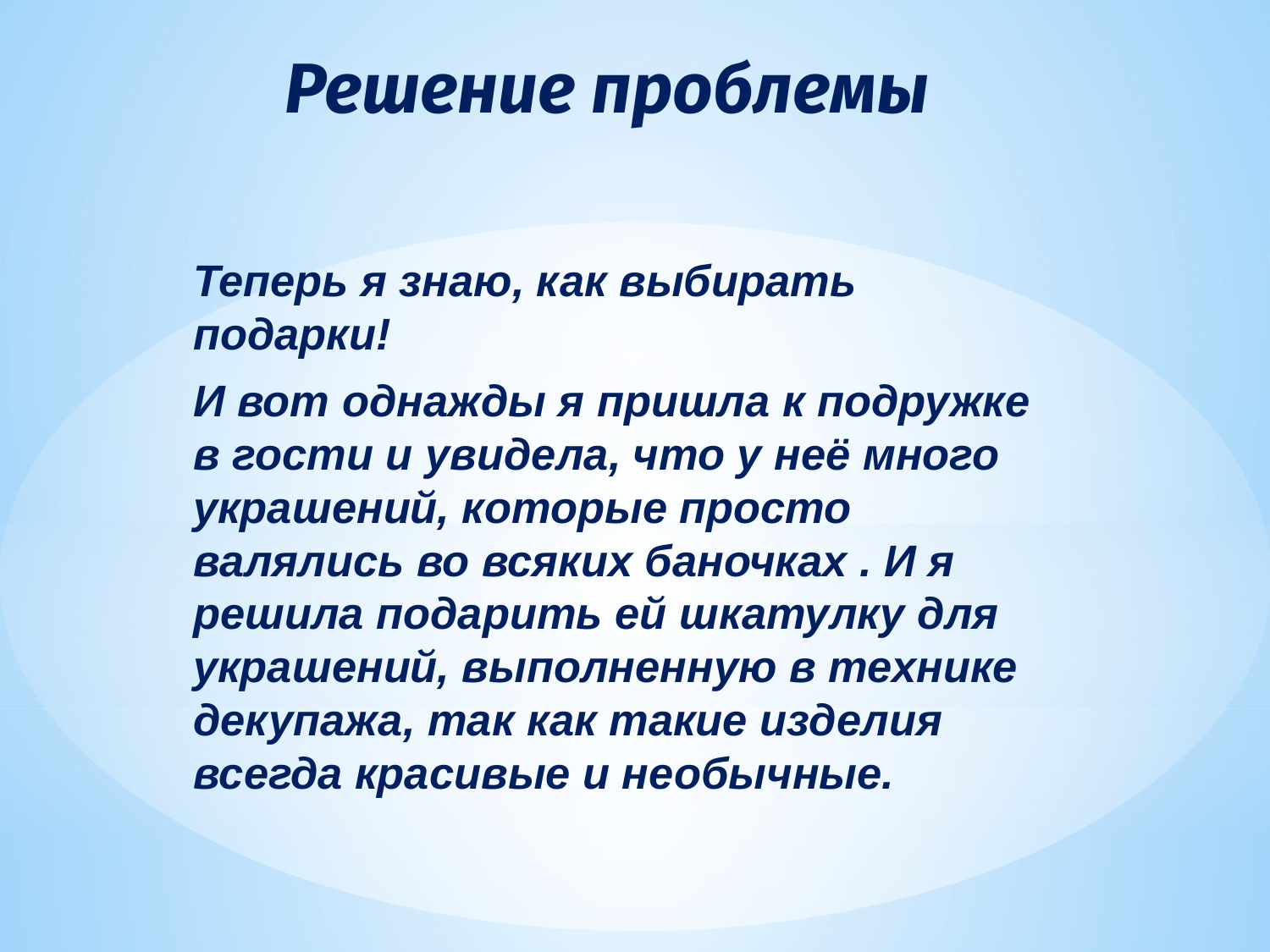

# Решение проблемы
Теперь я знаю, как выбирать подарки!
И вот однажды я пришла к подружке в гости и увидела, что у неё много украшений, которые просто валялись во всяких баночках . И я решила подарить ей шкатулку для украшений, выполненную в технике декупажа, так как такие изделия всегда красивые и необычные.